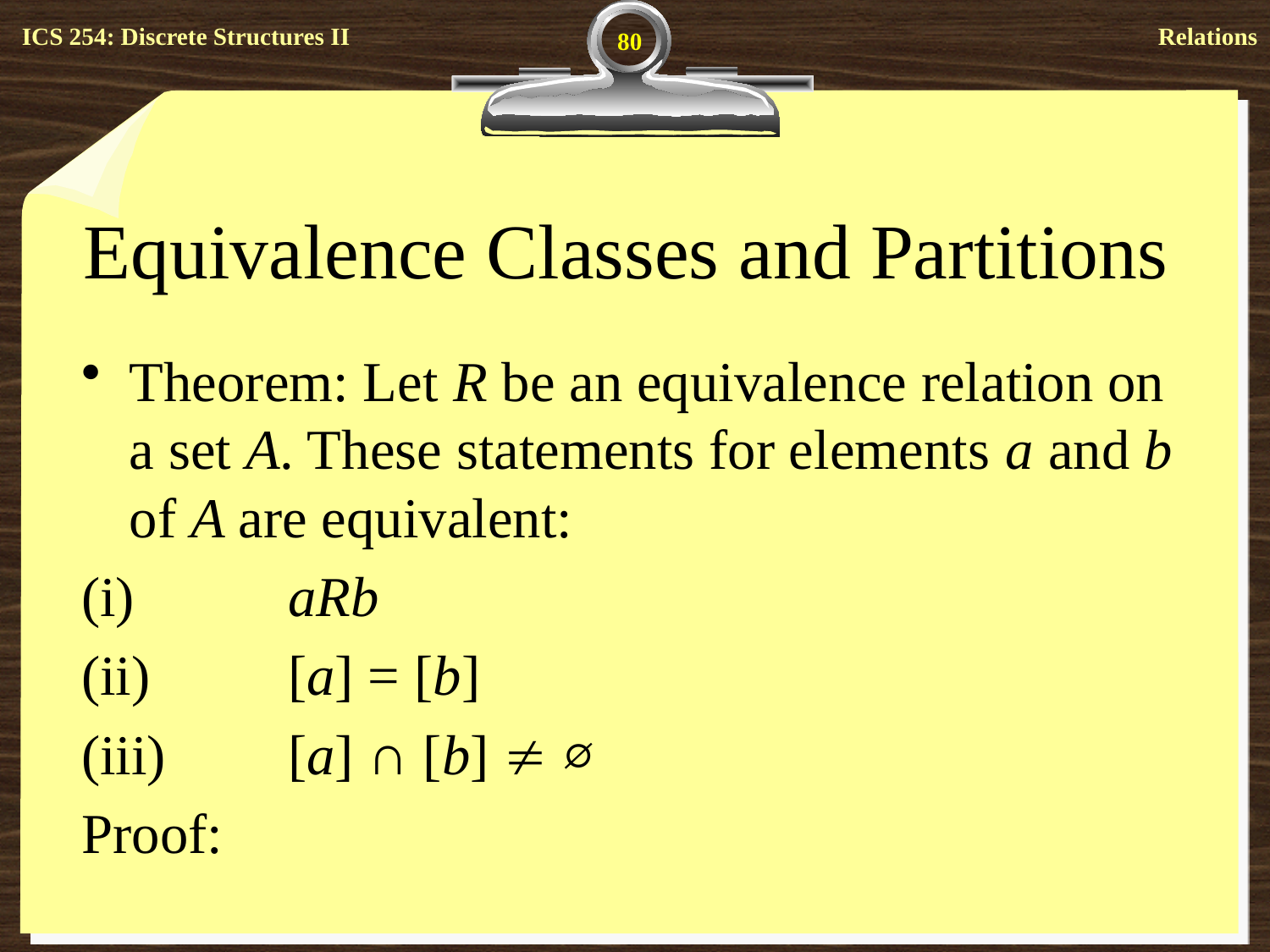

80
# Equivalence Classes and Partitions
Theorem: Let R be an equivalence relation on a set A. These statements for elements a and b of A are equivalent:
	aRb
	[a] = [b]
 	[a] ∩ [b] ≠ ∅
Proof: